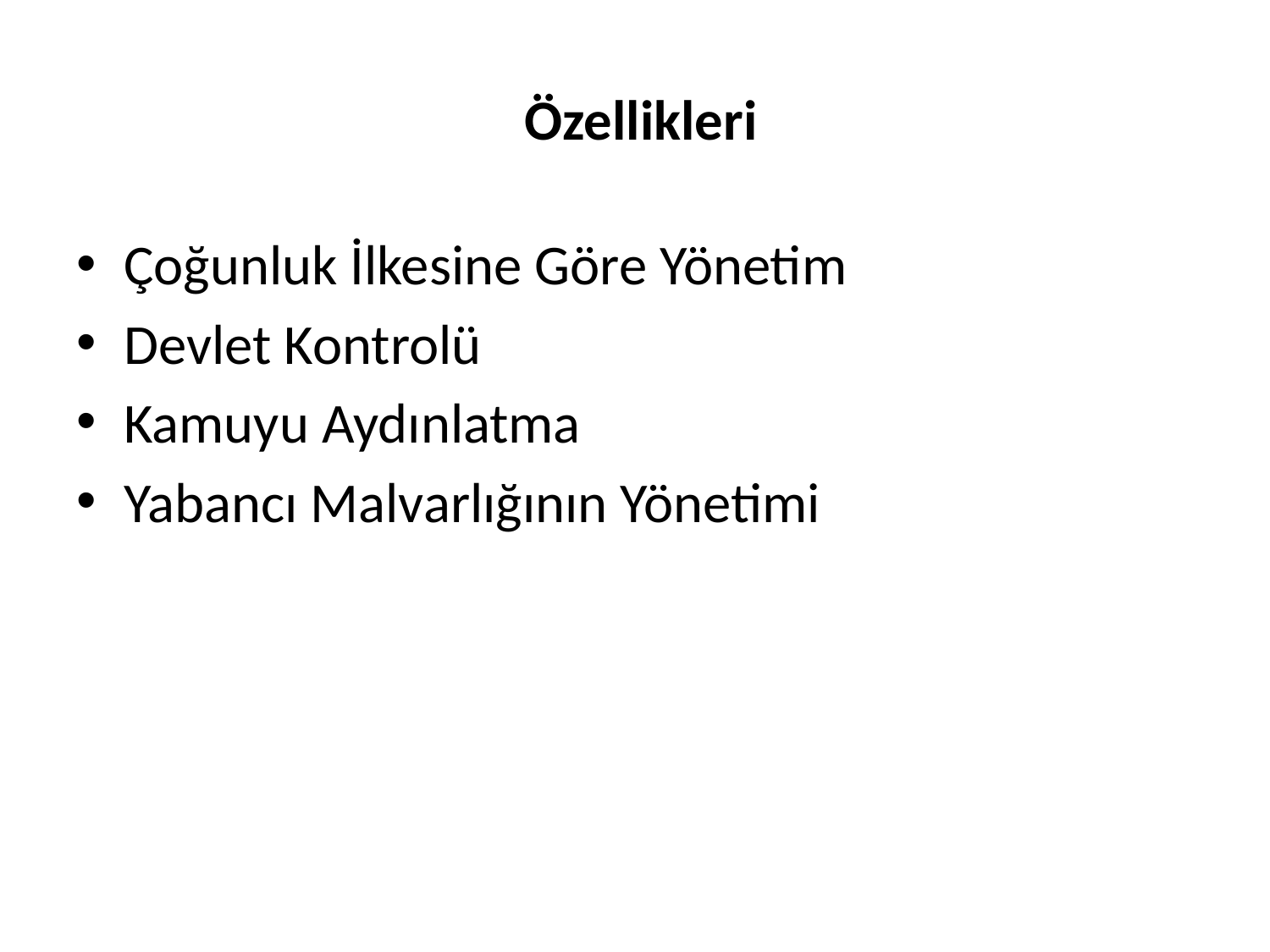

# Özellikleri
Çoğunluk İlkesine Göre Yönetim
Devlet Kontrolü
Kamuyu Aydınlatma
Yabancı Malvarlığının Yönetimi